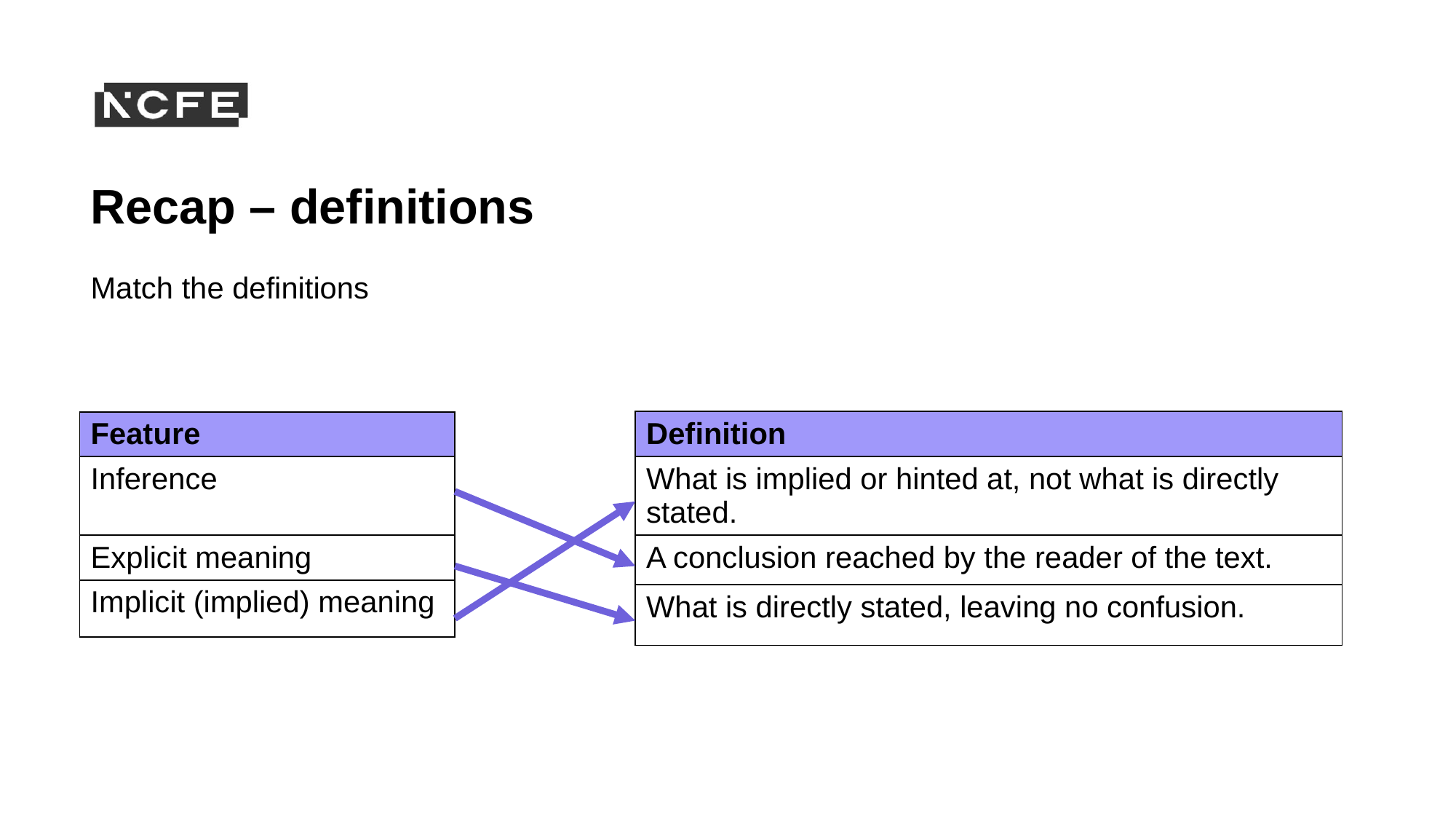

# Recap – definitions
Match the definitions
| Definition |
| --- |
| What is implied or hinted at, not what is directly stated. |
| A conclusion reached by the reader of the text. |
| What is directly stated, leaving no confusion. |
| Feature |
| --- |
| Inference |
| Explicit meaning |
| Implicit (implied) meaning |